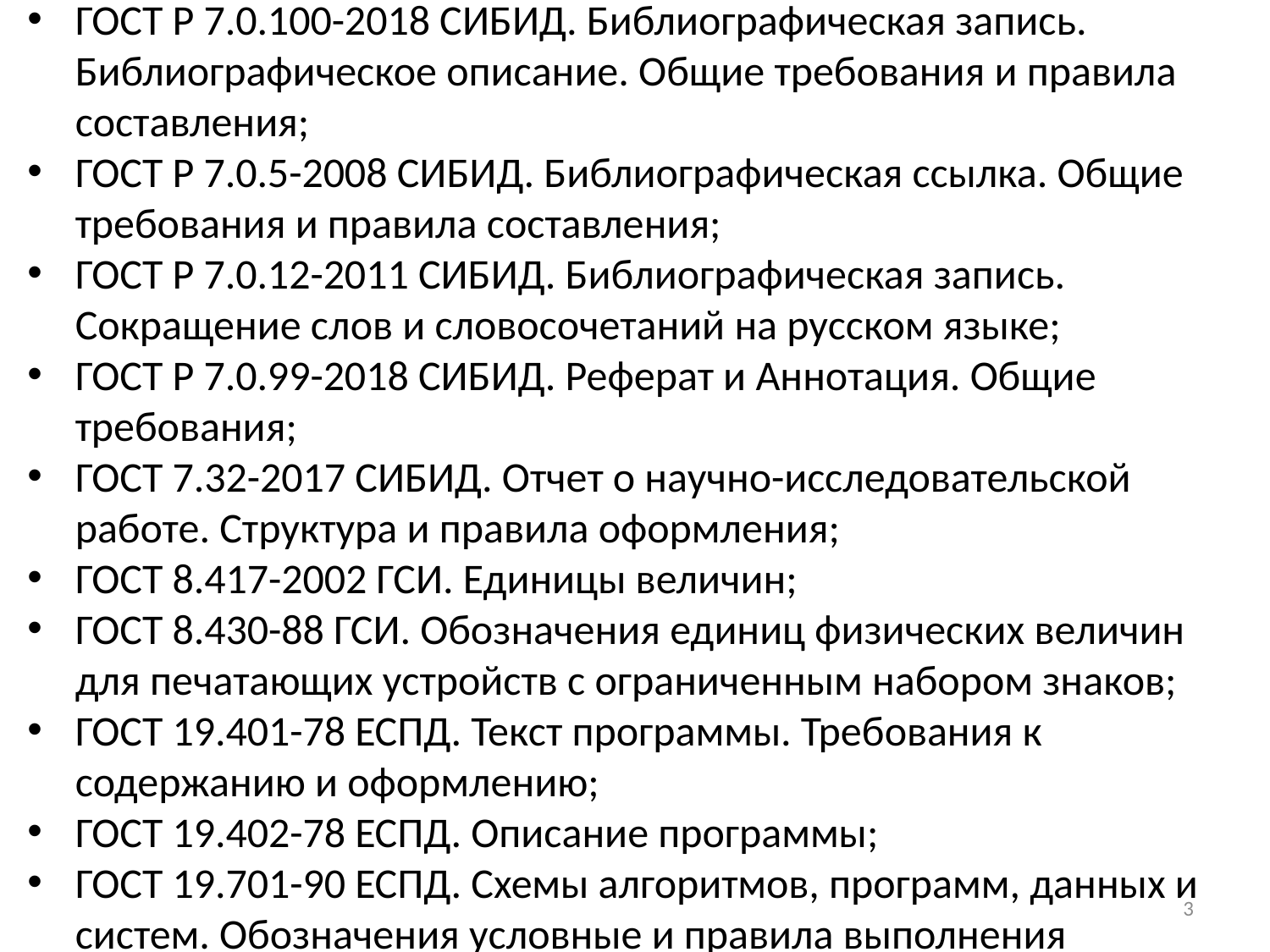

ГОСТ Р 7.0.100-2018 СИБИД. Библиографическая запись. Библиографическое описание. Общие требования и правила составления;
ГОСТ Р 7.0.5-2008 СИБИД. Библиографическая ссылка. Общие требования и правила составления;
ГОСТ Р 7.0.12-2011 СИБИД. Библиографическая запись. Сокращение слов и словосочетаний на русском языке;
ГОСТ Р 7.0.99-2018 СИБИД. Реферат и Аннотация. Общие требования;
ГОСТ 7.32-2017 СИБИД. Отчет о научно-исследовательской работе. Структура и правила оформления;
ГОСТ 8.417-2002 ГСИ. Единицы величин;
ГОСТ 8.430-88 ГСИ. Обозначения единиц физических величин для печатающих устройств с ограниченным набором знаков;
ГОСТ 19.401-78 ЕСПД. Текст программы. Требования к содержанию и оформлению;
ГОСТ 19.402-78 ЕСПД. Описание программы;
ГОСТ 19.701-90 ЕСПД. Схемы алгоритмов, программ, данных и систем. Обозначения условные и правила выполнения
3